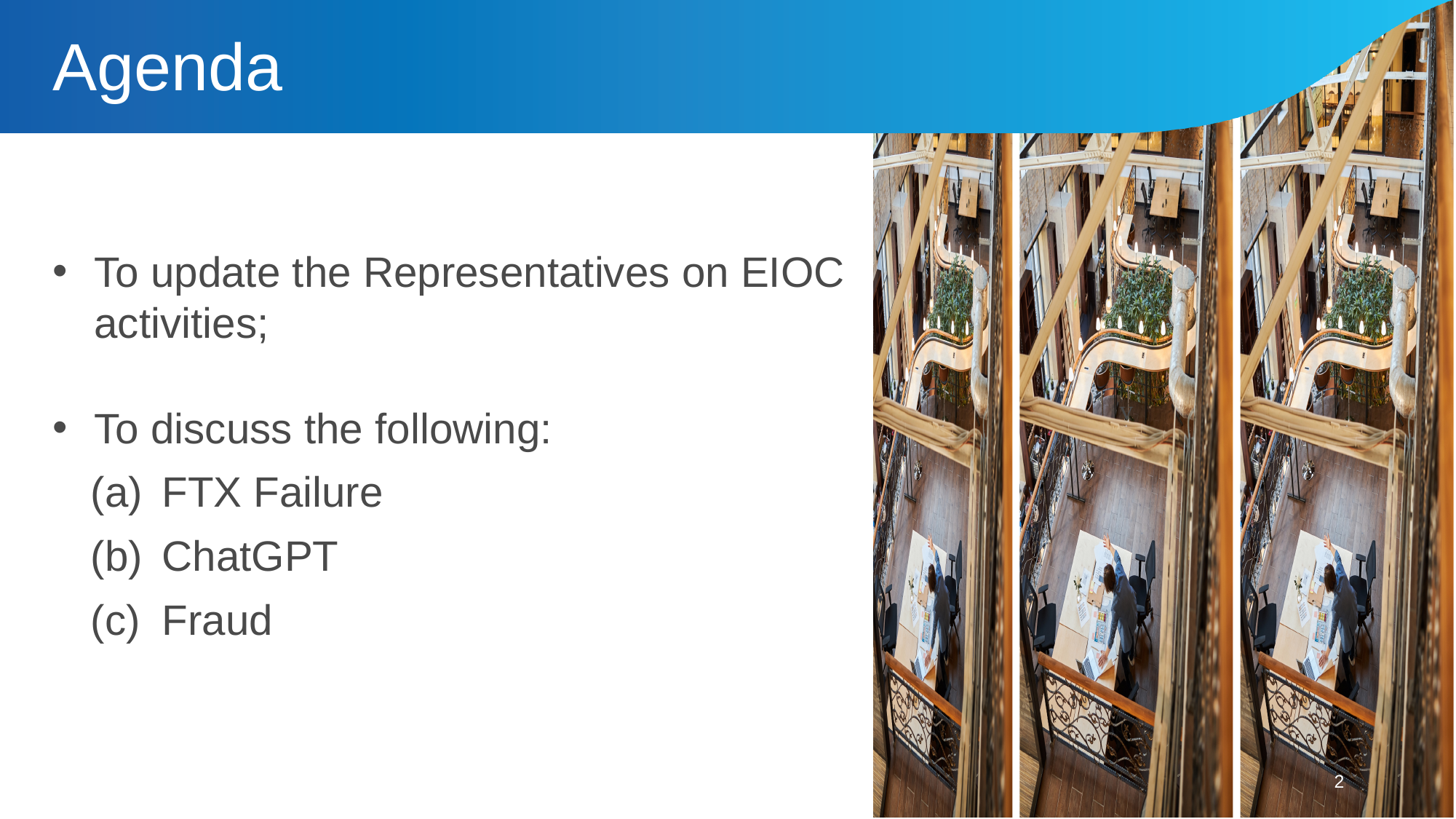

# Agenda
To update the Representatives on EIOC activities;

To discuss the following:
FTX Failure
ChatGPT
Fraud

2